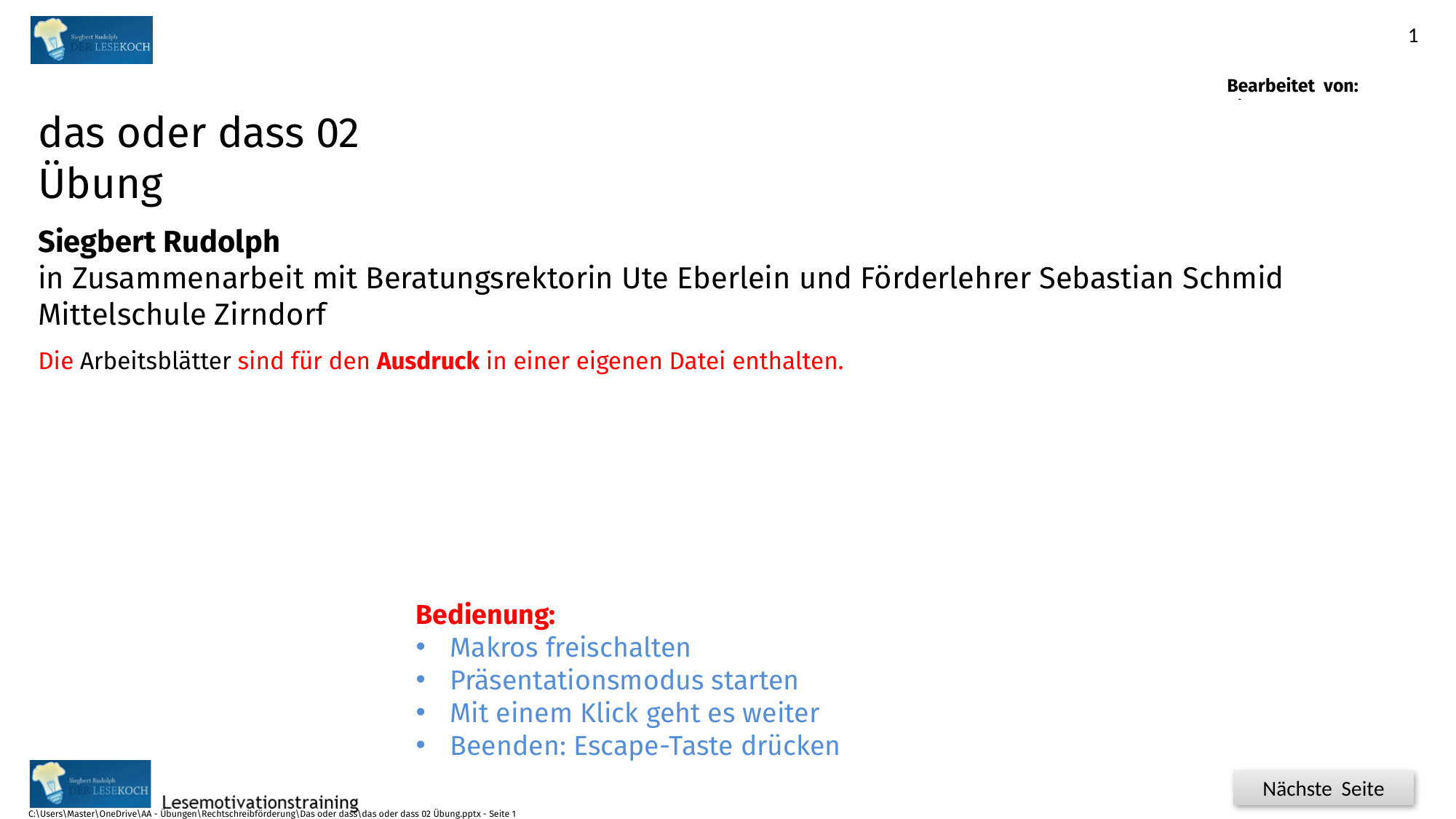

1
Bearbeitet  von:
Siegbert  Rudolph

das oder dass 02
Übung

Siegbert Rudolph
in Zusammenarbeit mit Beratungsrektorin Ute Eberlein und Förderlehrer Sebastian Schmid
Mittelschule Zirndorf

Die Arbeitsblätter sind für den Ausdruck in einer eigenen Datei enthalten.

Schule 5
C:\Users\Master\OneDrive\AA - Übungen\Rechtschreibförderung\Das oder dass\das oder dass 02 Übung.pptx - Seite 1